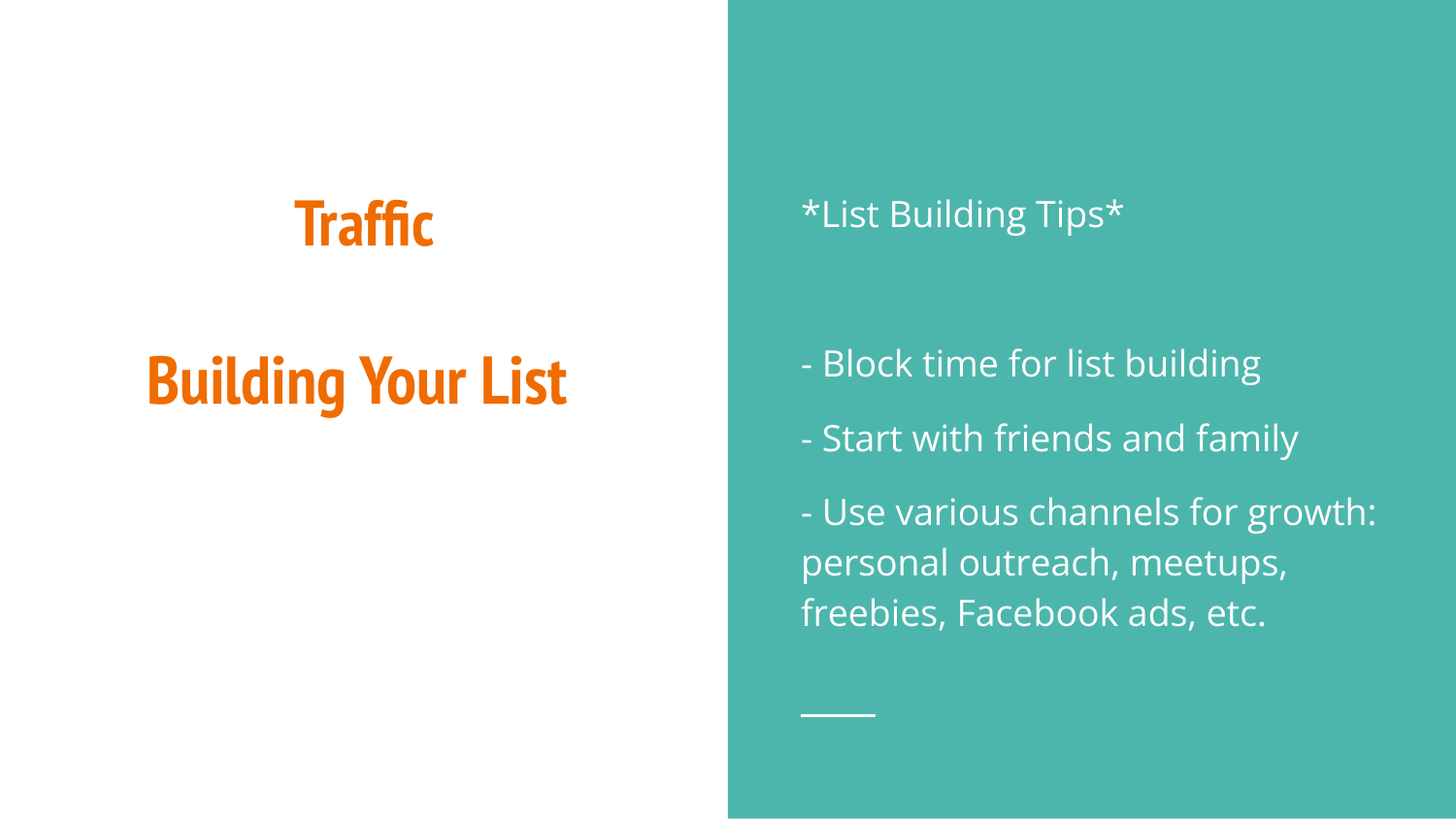

*List Building Tips*

- Block time for list building
- Start with friends and family
- Use various channels for growth: personal outreach, meetups, freebies, Facebook ads, etc.
# Traffic Building Your List